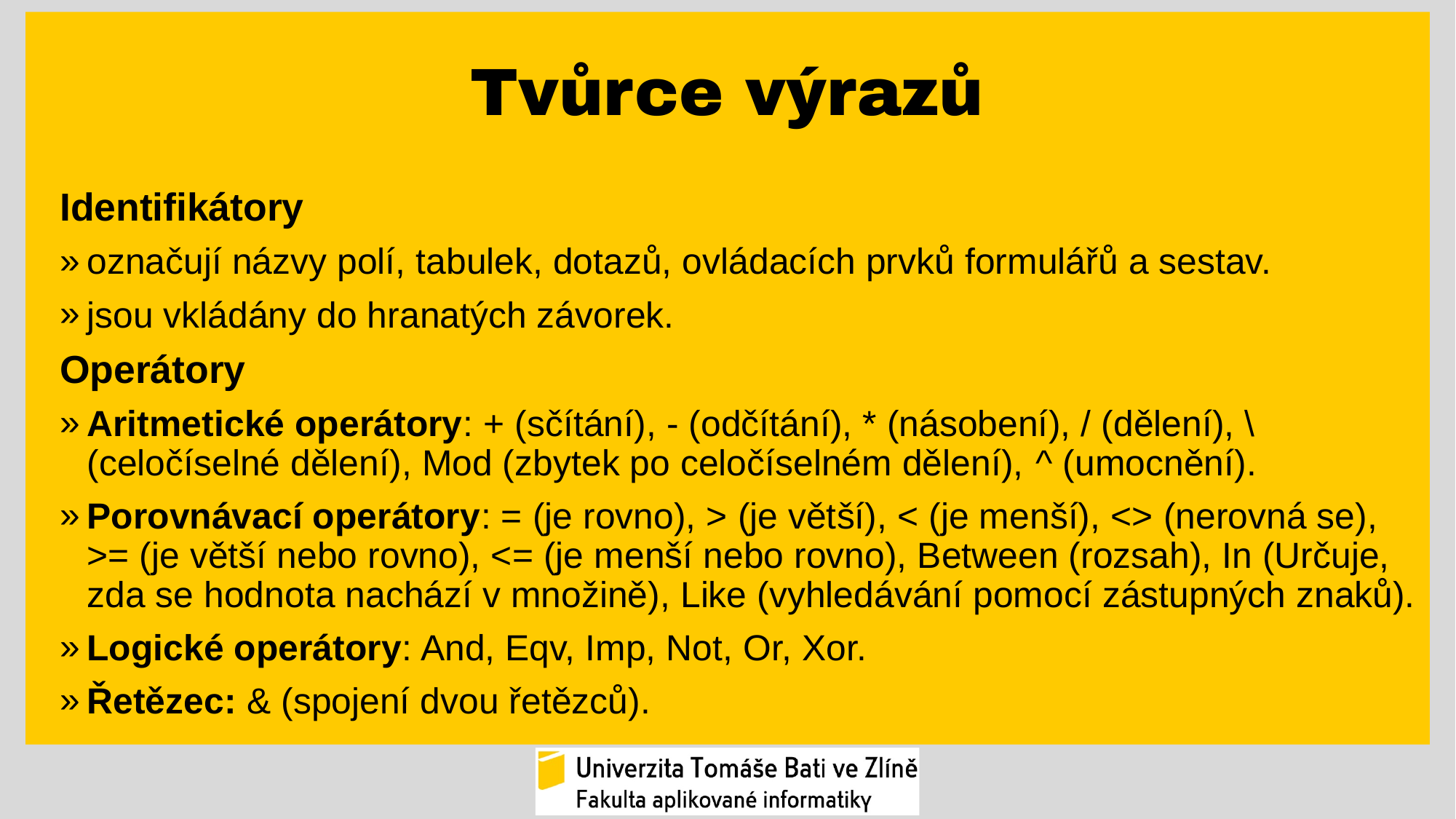

# Tvůrce výrazů
Identifikátory
označují názvy polí, tabulek, dotazů, ovládacích prvků formulářů a sestav.
jsou vkládány do hranatých závorek.
Operátory
Aritmetické operátory: + (sčítání), - (odčítání), * (násobení), / (dělení), \ (celočíselné dělení), Mod (zbytek po celočíselném dělení), ^ (umocnění).
Porovnávací operátory: = (je rovno), > (je větší), < (je menší), <> (nerovná se), >= (je větší nebo rovno), <= (je menší nebo rovno), Between (rozsah), In (Určuje, zda se hodnota nachází v množině), Like (vyhledávání pomocí zástupných znaků).
Logické operátory: And, Eqv, Imp, Not, Or, Xor.
Řetězec: & (spojení dvou řetězců).